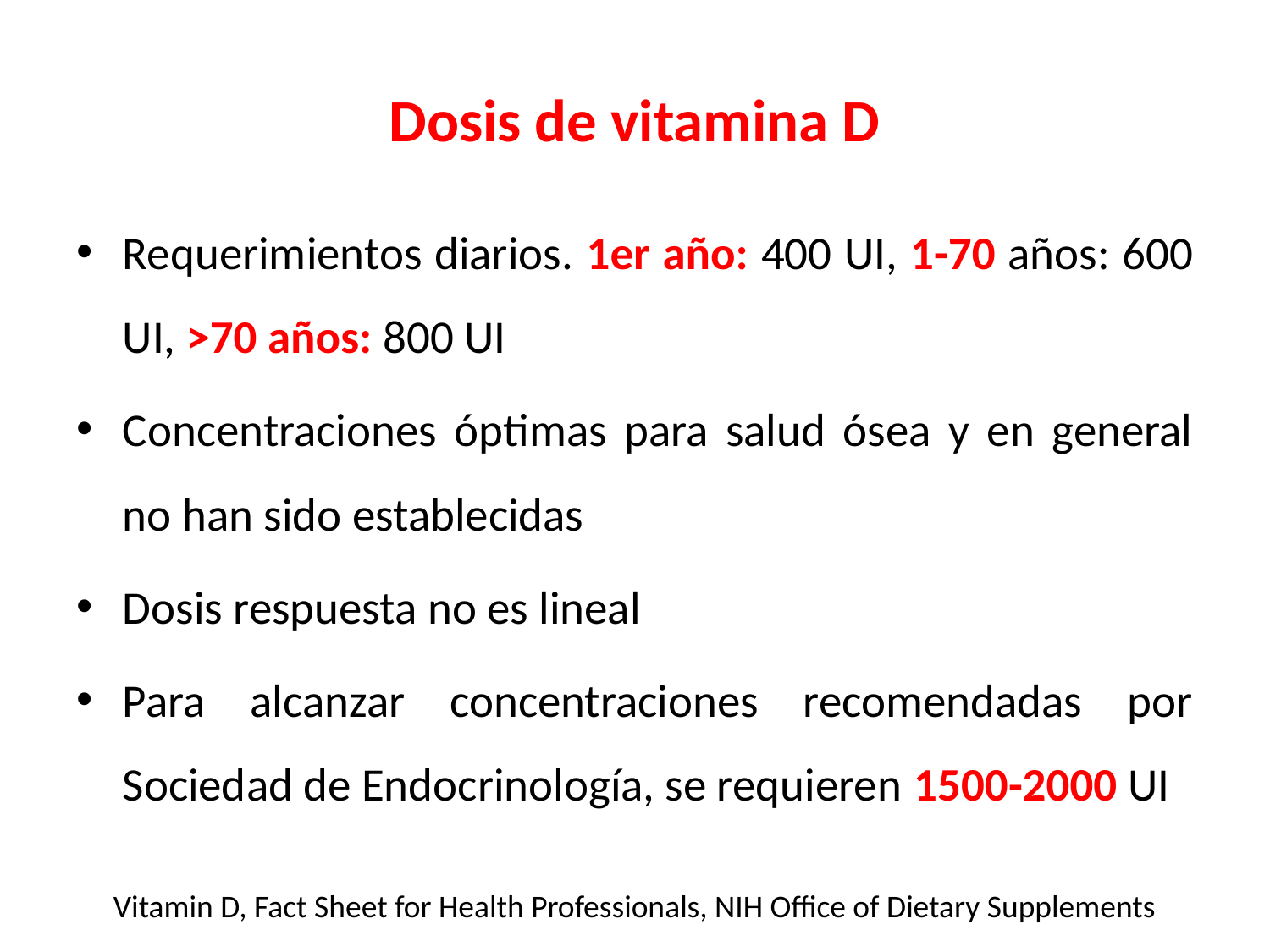

# Dosis de vitamina D
Requerimientos diarios. 1er año: 400 UI, 1-70 años: 600 UI, >70 años: 800 UI
Concentraciones óptimas para salud ósea y en general no han sido establecidas
Dosis respuesta no es lineal
Para alcanzar concentraciones recomendadas por Sociedad de Endocrinología, se requieren 1500-2000 UI
Vitamin D, Fact Sheet for Health Professionals, NIH Office of Dietary Supplements